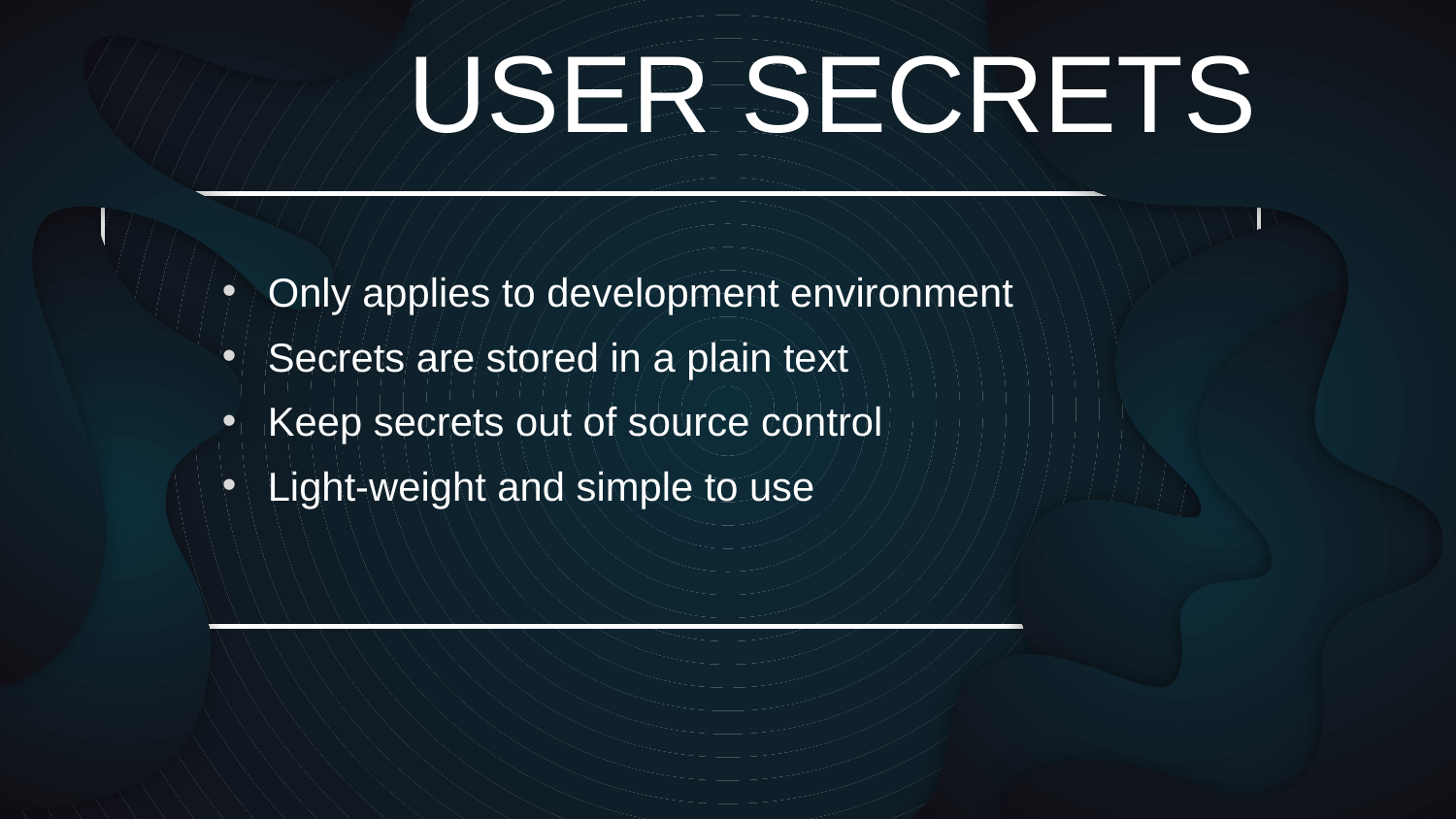

# USER SECRETS
Only applies to development environment
Secrets are stored in a plain text
Keep secrets out of source control
Light-weight and simple to use